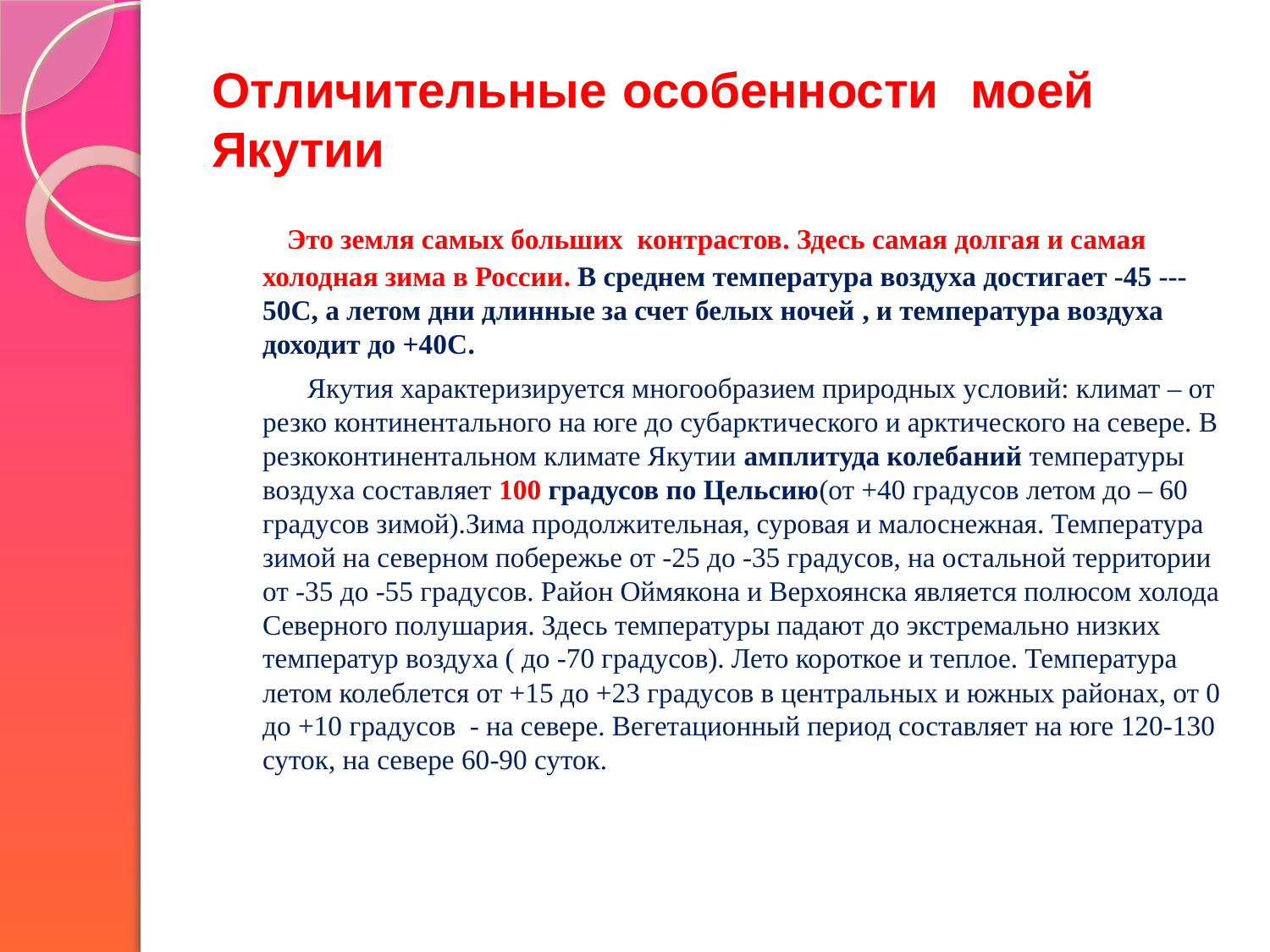

# Отличительные особенности  моей Якутии
      Это земля самых больших  контрастов. Здесь самая долгая и самая холодная зима в России. В среднем температура воздуха достигает -45 ---50С, а летом дни длинные за счет белых ночей , и температура воздуха доходит до +40С.
            Якутия характеризируется многообразием природных условий: климат – от резко континентального на юге до субарктического и арктического на севере. В резкоконтинентальном климате Якутии амплитуда колебаний температуры воздуха составляет 100 градусов по Цельсию(от +40 градусов летом до – 60 градусов зимой).Зима продолжительная, суровая и малоснежная. Температура зимой на северном побережье от -25 до -35 градусов, на остальной территории от -35 до -55 градусов. Район Оймякона и Верхоянска является полюсом холода Северного полушария. Здесь температуры падают до экстремально низких температур воздуха ( до -70 градусов). Лето короткое и теплое. Температура летом колеблется от +15 до +23 градусов в центральных и южных районах, от 0 до +10 градусов  - на севере. Вегетационный период составляет на юге 120-130 суток, на севере 60-90 суток.